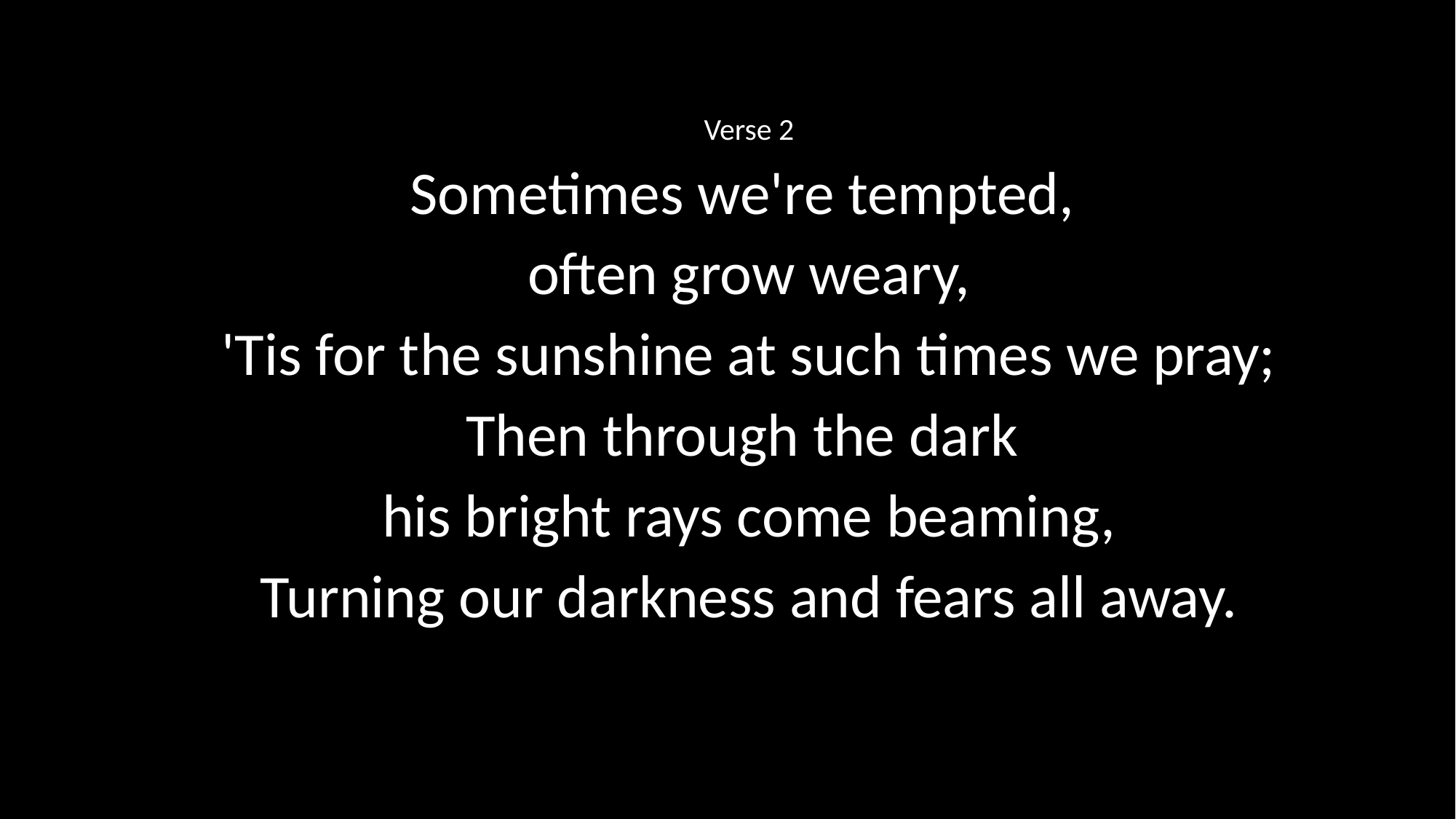

Verse 2
Sometimes we're tempted,
often grow weary,
'Tis for the sunshine at such times we pray;
Then through the dark
his bright rays come beaming,
Turning our darkness and fears all away.